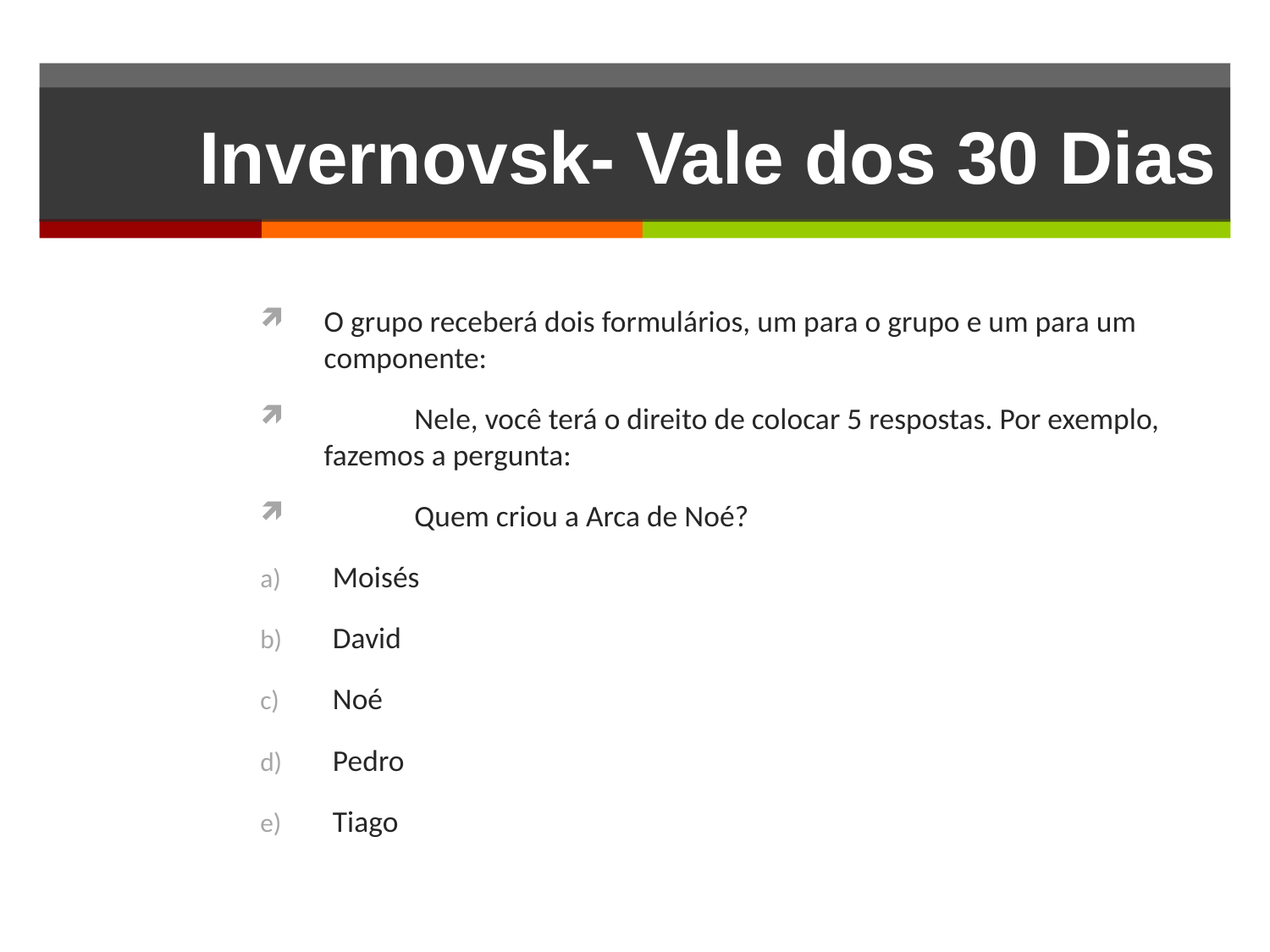

# Invernovsk- Vale dos 30 Dias
O grupo receberá dois formulários, um para o grupo e um para um componente:
	Nele, você terá o direito de colocar 5 respostas. Por exemplo, fazemos a pergunta:
	Quem criou a Arca de Noé?
Moisés
David
Noé
Pedro
Tiago